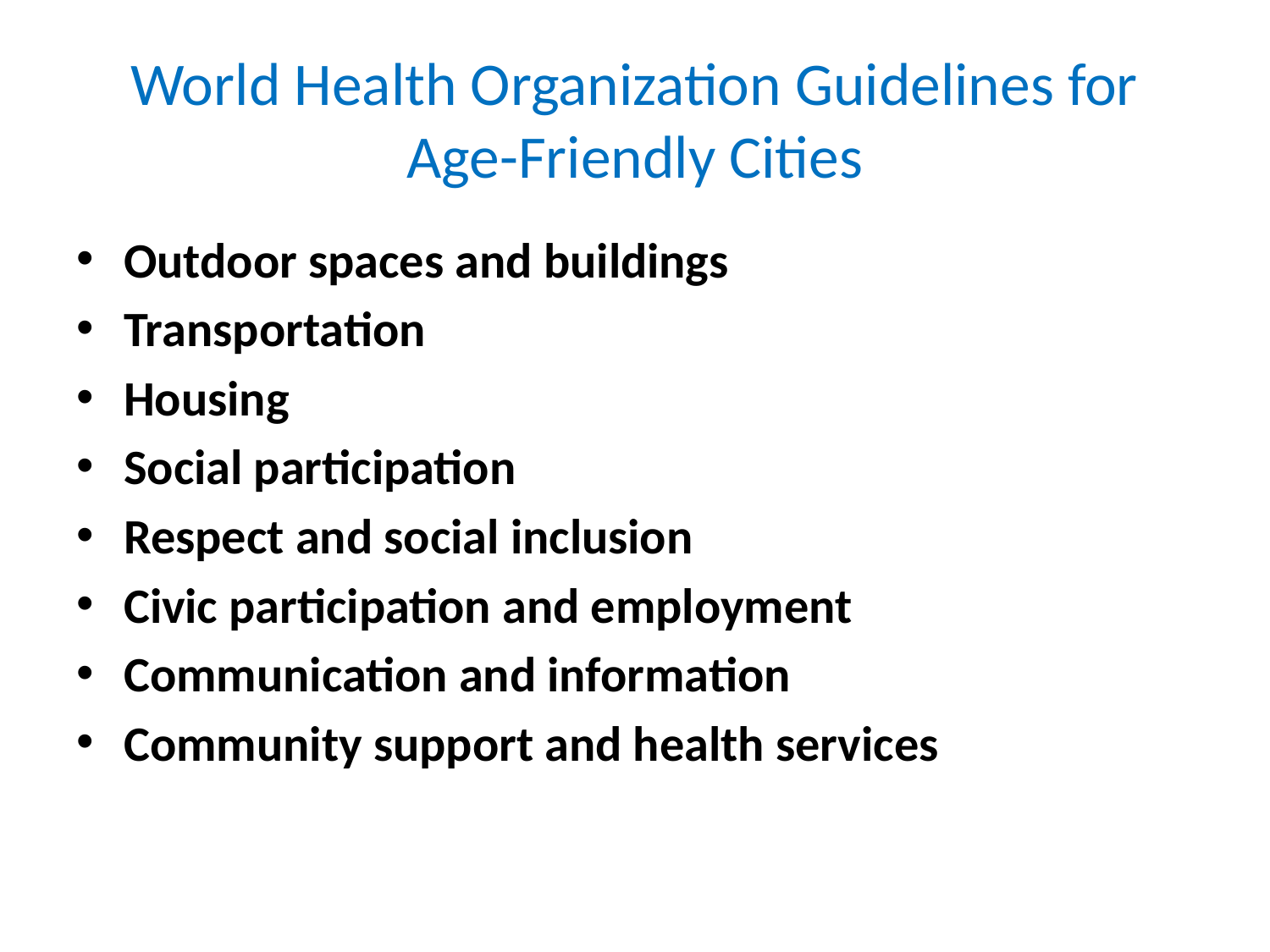

# World Health Organization Guidelines for Age-Friendly Cities
Outdoor spaces and buildings
Transportation
Housing
Social participation
Respect and social inclusion
Civic participation and employment
Communication and information
Community support and health services